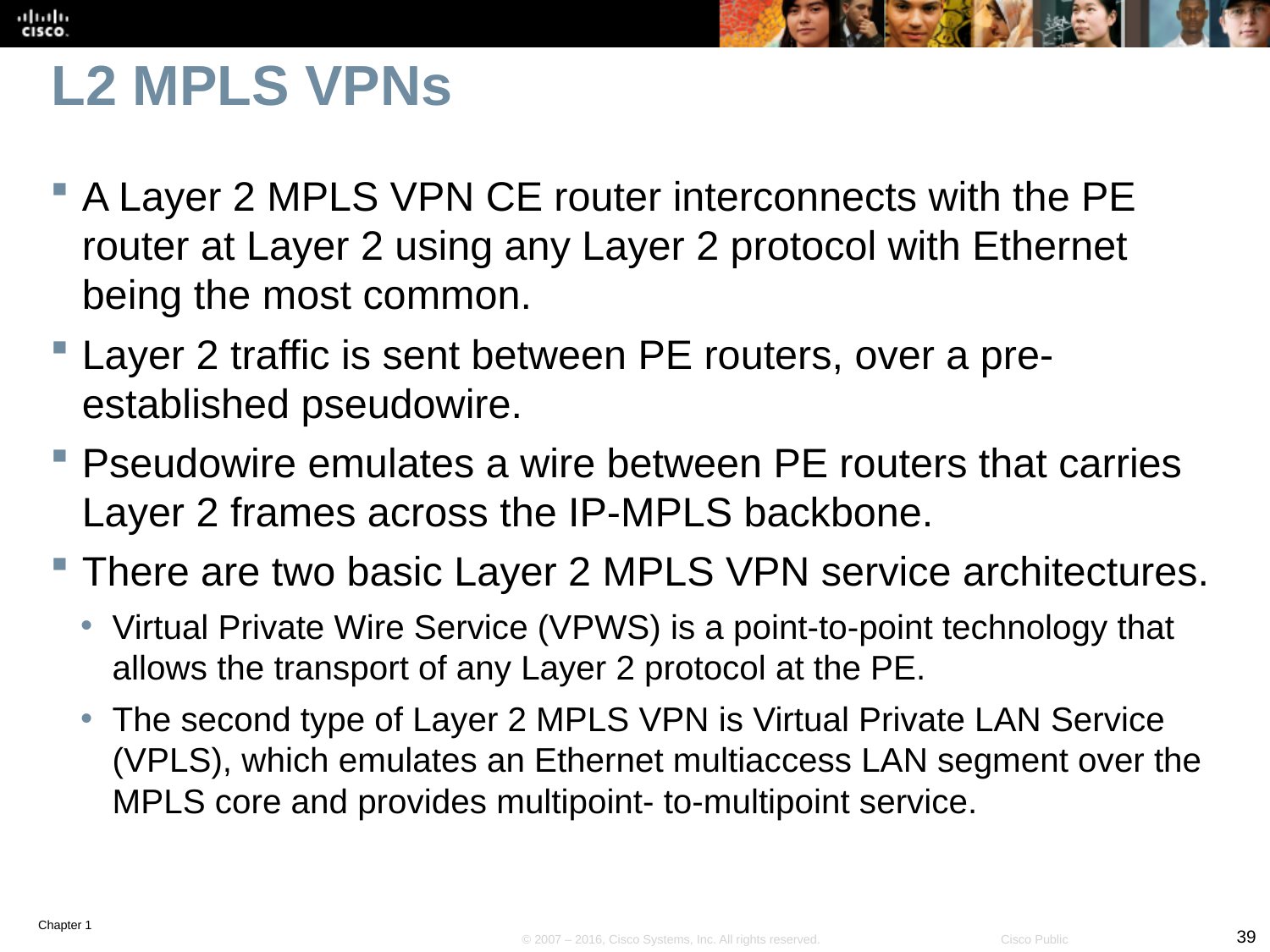

# L2 MPLS VPNs
A Layer 2 MPLS VPN CE router interconnects with the PE router at Layer 2 using any Layer 2 protocol with Ethernet being the most common.
Layer 2 traffic is sent between PE routers, over a pre-established pseudowire.
Pseudowire emulates a wire between PE routers that carries Layer 2 frames across the IP-MPLS backbone.
There are two basic Layer 2 MPLS VPN service architectures.
Virtual Private Wire Service (VPWS) is a point-to-point technology that allows the transport of any Layer 2 protocol at the PE.
The second type of Layer 2 MPLS VPN is Virtual Private LAN Service (VPLS), which emulates an Ethernet multiaccess LAN segment over the MPLS core and provides multipoint- to-multipoint service.